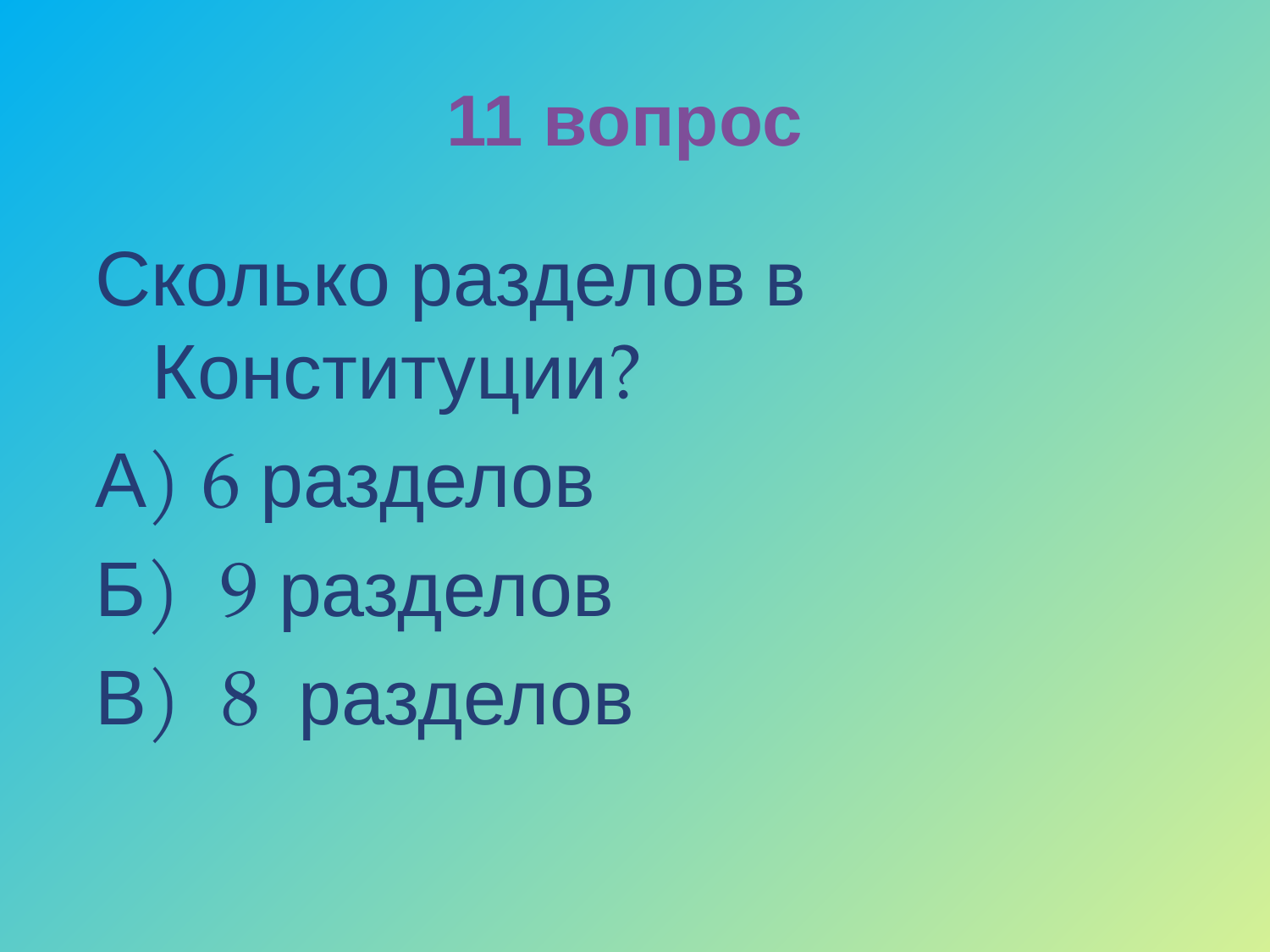

# 11 вопрос
Сколько разделов в Конституции?
А) 6 разделов
Б)  9 разделов
В)  8  разделов